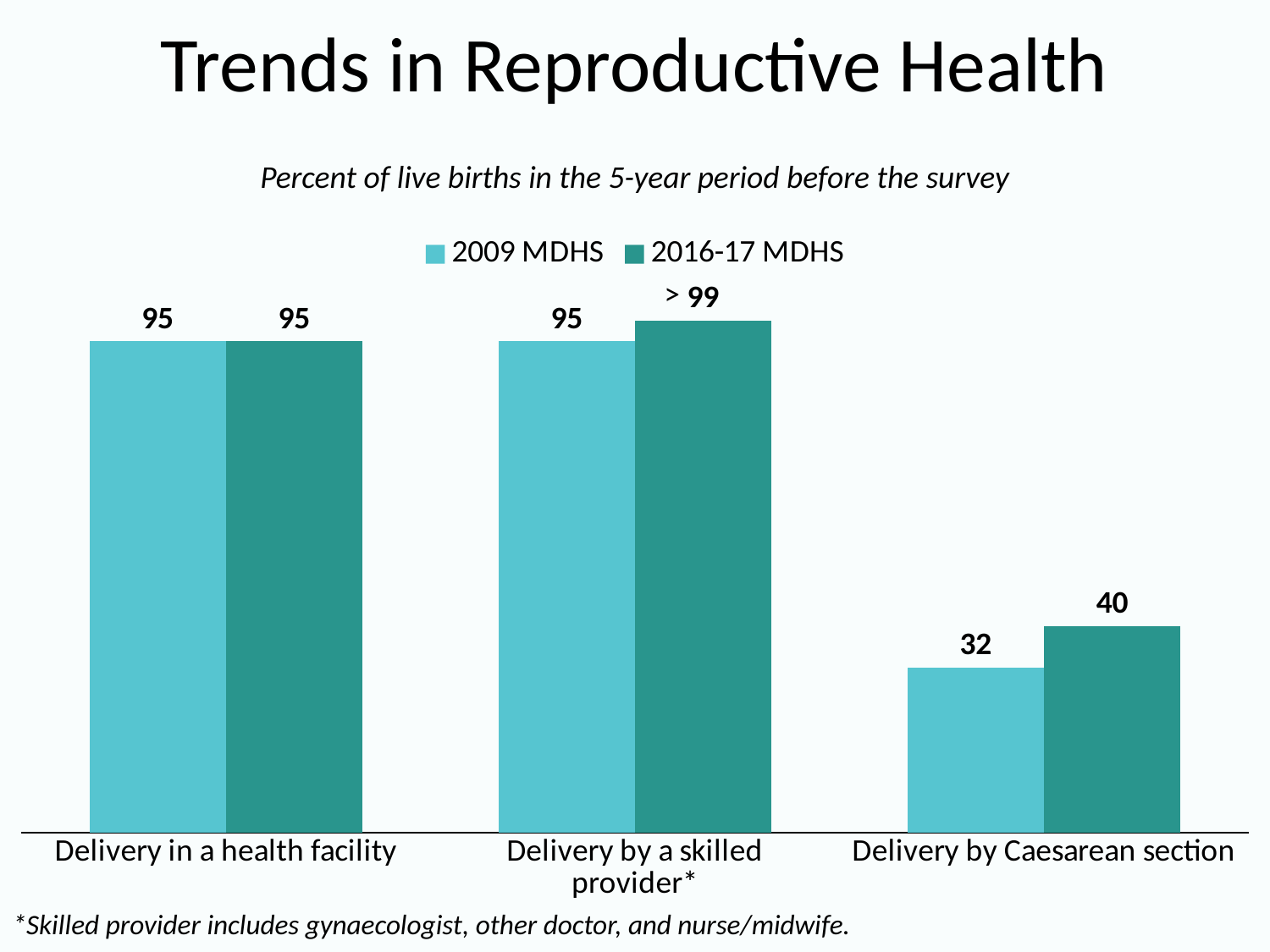

# Trends in Reproductive Health
Percent of live births in the 5-year period before the survey

### Chart

| Category | 2009 MDHS | 2016-17 MDHS |
|---|---|---|
| Delivery in a health facility | 95.0 | 95.0 |
| Delivery by a skilled provider* | 95.0 | 99.0 |
| Delivery by Caesarean section | 32.0 | 40.0 |
>
*Skilled provider includes gynaecologist, other doctor, and nurse/midwife.